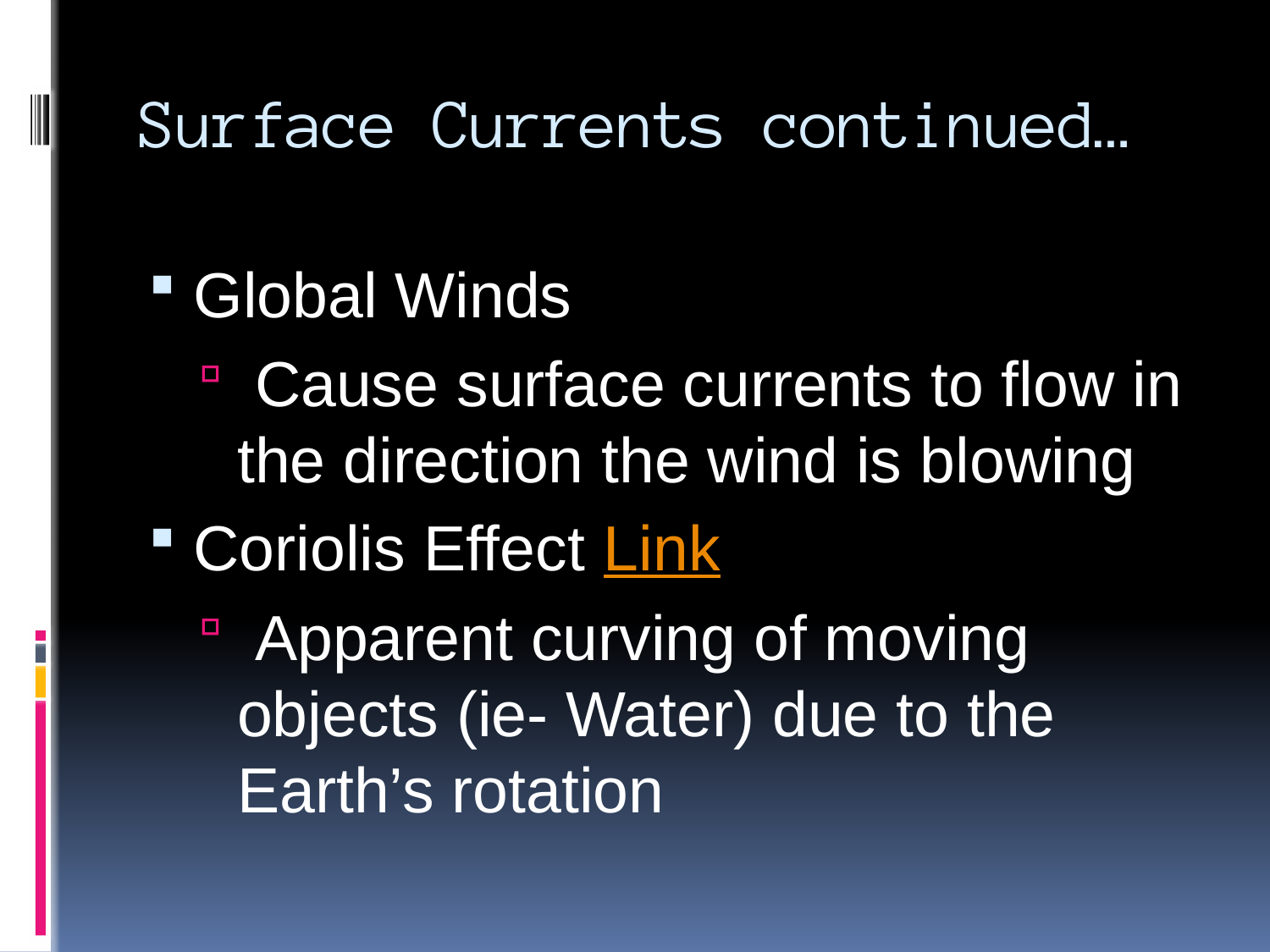

# Surface Currents continued…
Global Winds
 Cause surface currents to flow in the direction the wind is blowing
Coriolis Effect Link
 Apparent curving of moving objects (ie- Water) due to the Earth’s rotation